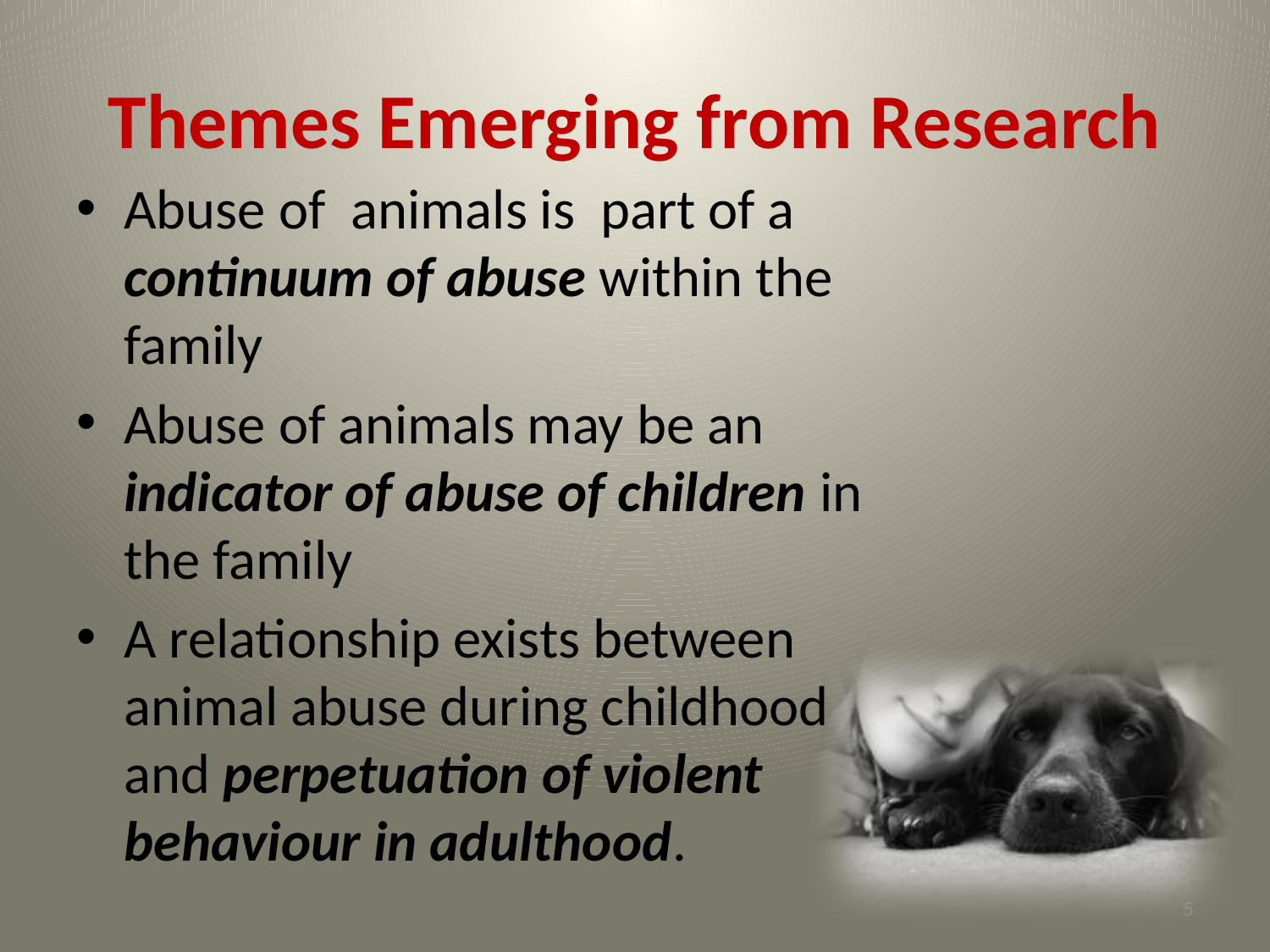

# Themes Emerging from Research
Abuse of  animals is  part of a continuum of abuse within the family
Abuse of animals may be an indicator of abuse of children in the family
A relationship exists between animal abuse during childhood and perpetuation of violent  behaviour in adulthood.

5